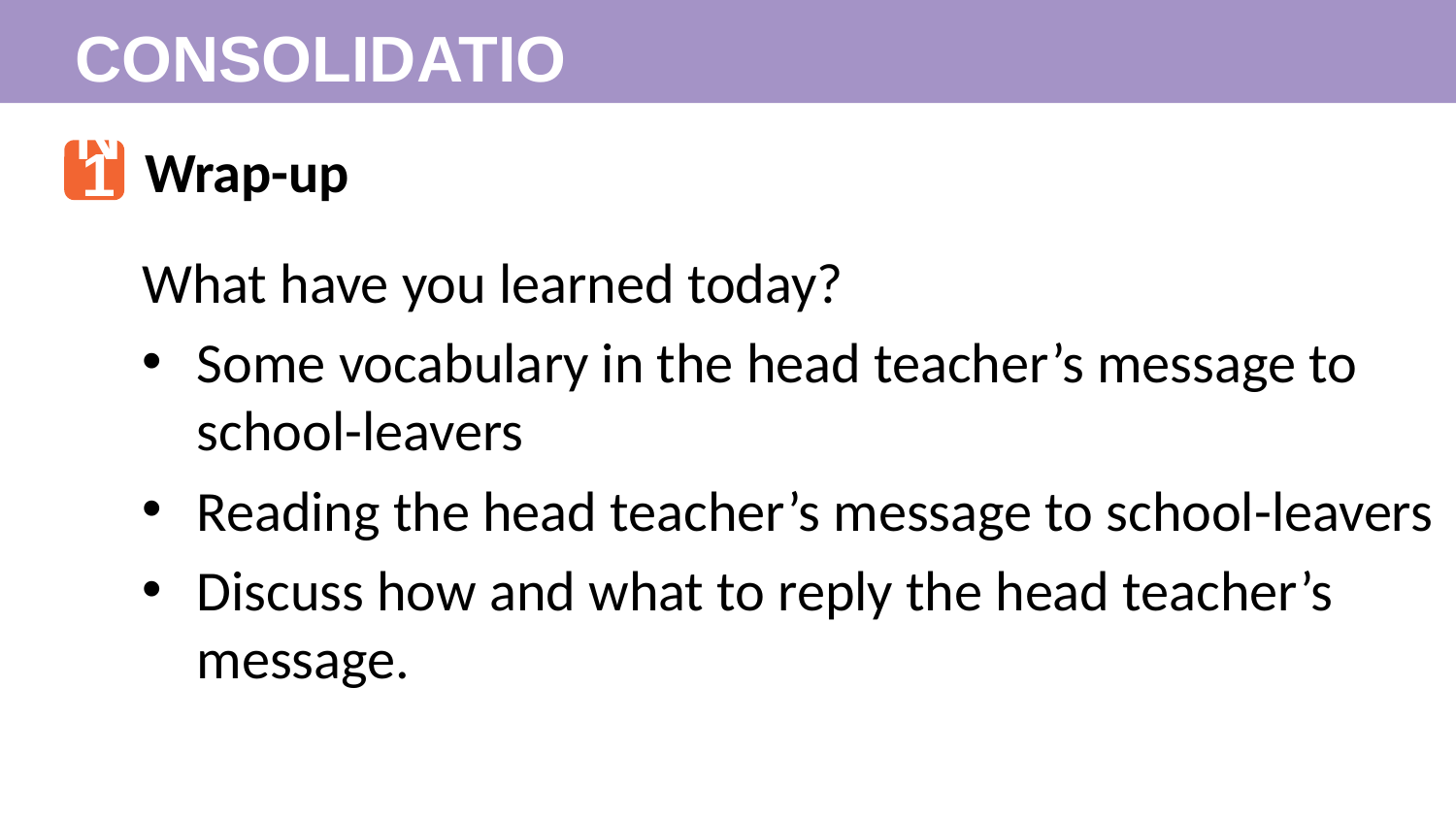

CONSOLIDATION
1
Wrap-up

What have you learned today?
Some vocabulary in the head teacher’s message to school-leavers
Reading the head teacher’s message to school-leavers
Discuss how and what to reply the head teacher’s message.